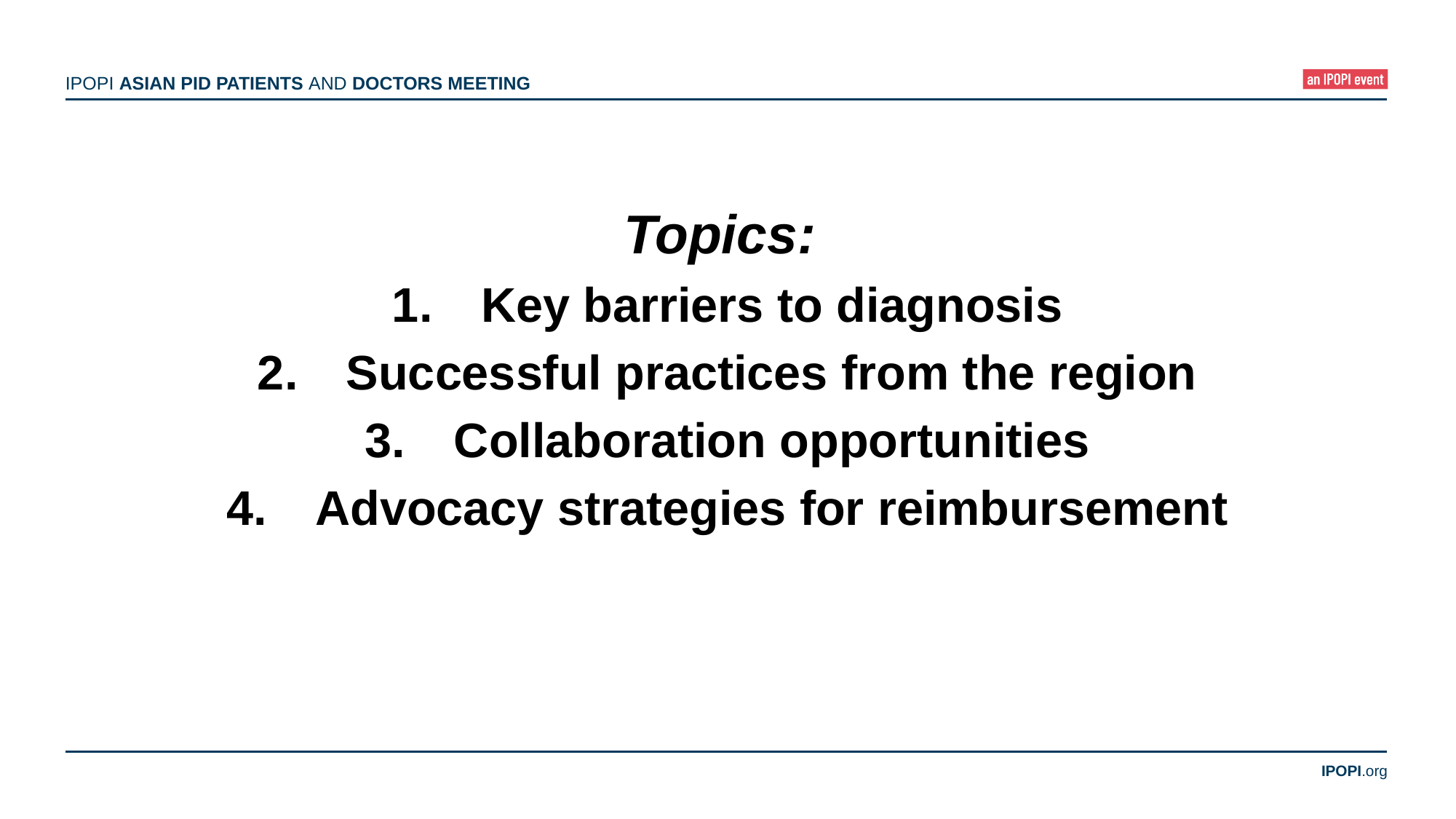

Topics:
Key barriers to diagnosis
Successful practices from the region
Collaboration opportunities
Advocacy strategies for reimbursement